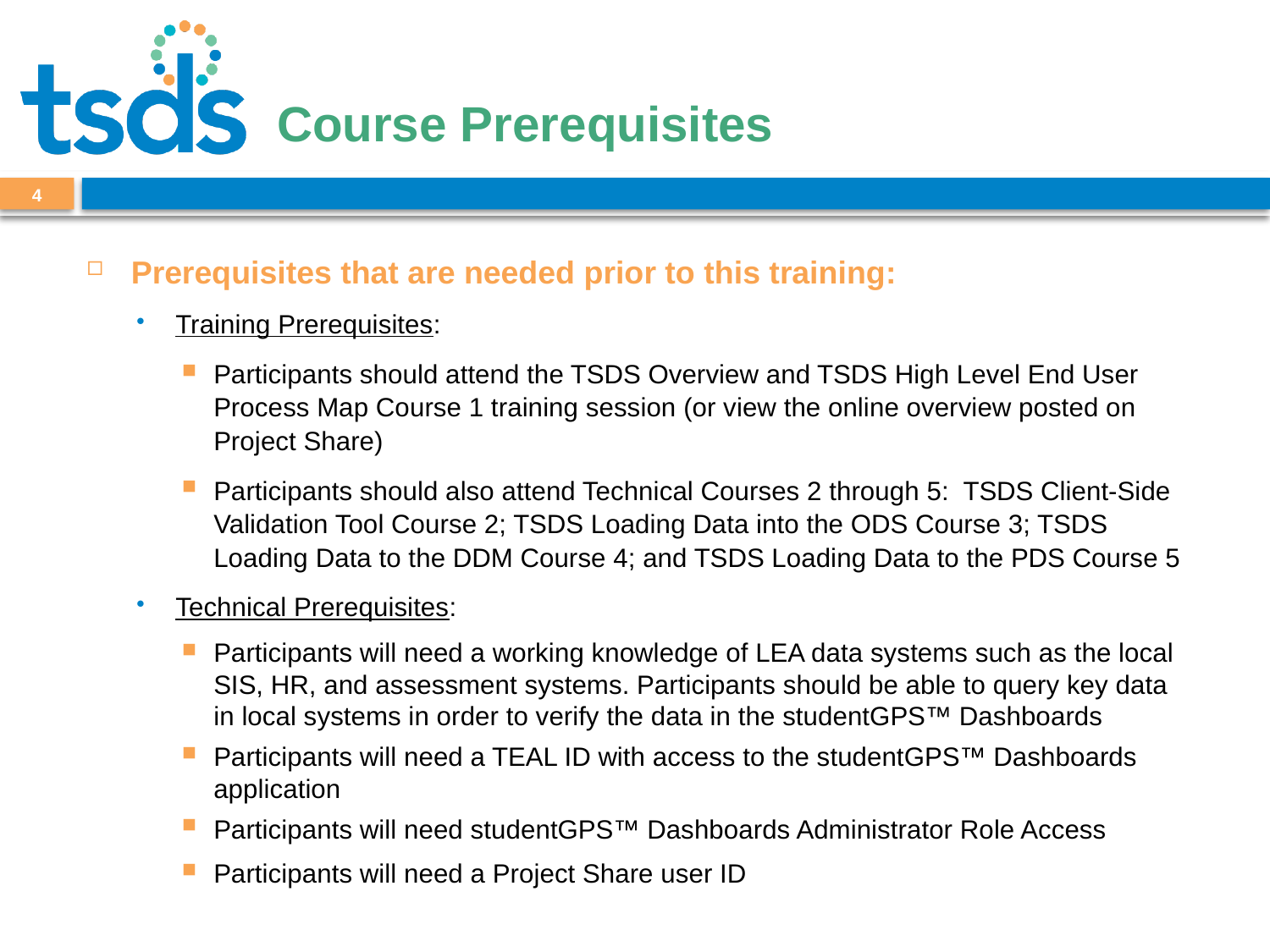

# Course Prerequisites
4
Prerequisites that are needed prior to this training:
Training Prerequisites:
Participants should attend the TSDS Overview and TSDS High Level End User Process Map Course 1 training session (or view the online overview posted on Project Share)
Participants should also attend Technical Courses 2 through 5:  TSDS Client-Side Validation Tool Course 2; TSDS Loading Data into the ODS Course 3; TSDS Loading Data to the DDM Course 4; and TSDS Loading Data to the PDS Course 5
Technical Prerequisites:
Participants will need a working knowledge of LEA data systems such as the local SIS, HR, and assessment systems. Participants should be able to query key data in local systems in order to verify the data in the studentGPS™ Dashboards
Participants will need a TEAL ID with access to the studentGPS™ Dashboards application
Participants will need studentGPS™ Dashboards Administrator Role Access
Participants will need a Project Share user ID